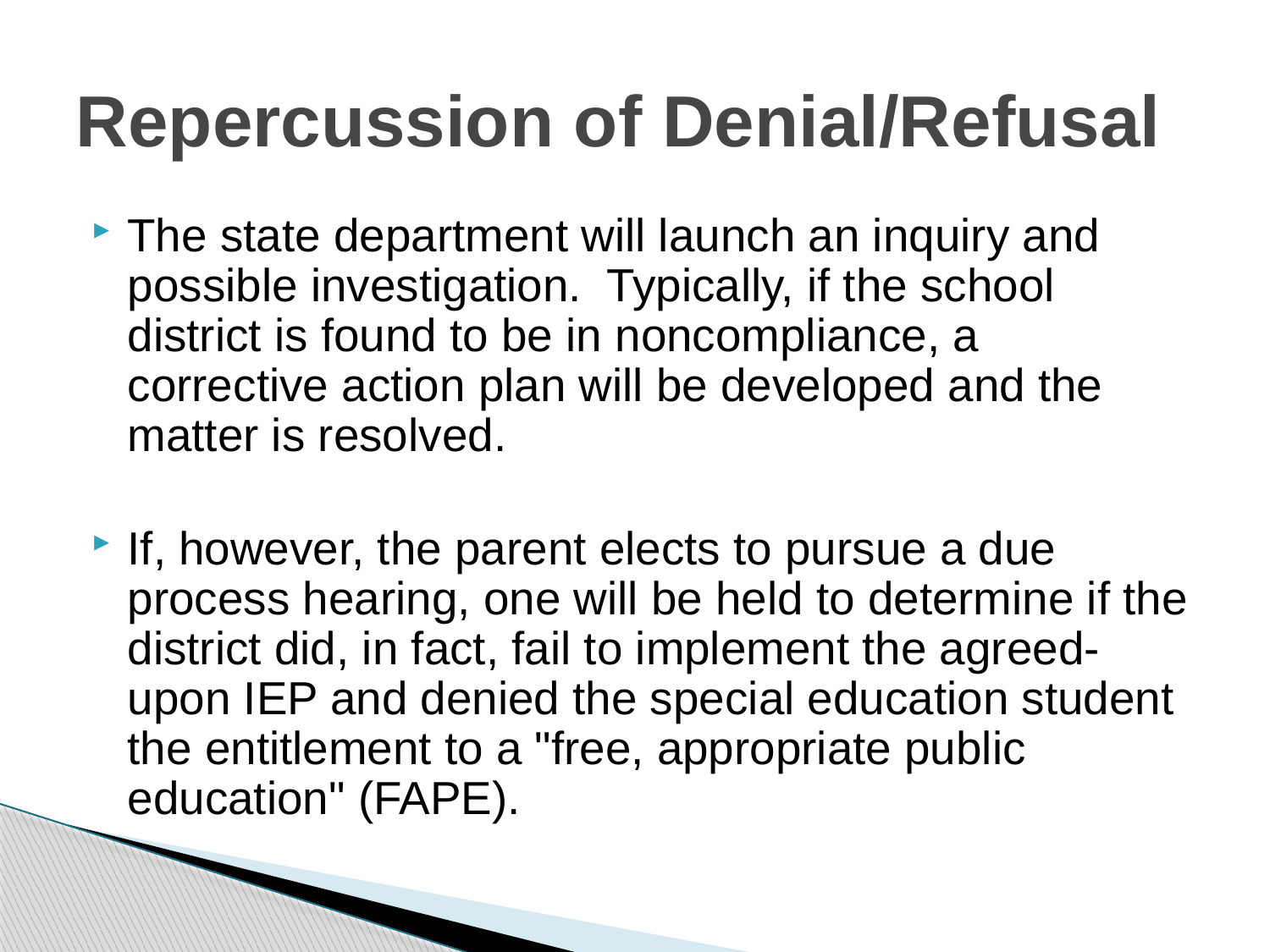

# Repercussion of Denial/Refusal
The state department will launch an inquiry and possible investigation.  Typically, if the school district is found to be in noncompliance, a corrective action plan will be developed and the matter is resolved.

If, however, the parent elects to pursue a due process hearing, one will be held to determine if the district did, in fact, fail to implement the agreed-upon IEP and denied the special education student the entitlement to a "free, appropriate public education" (FAPE).